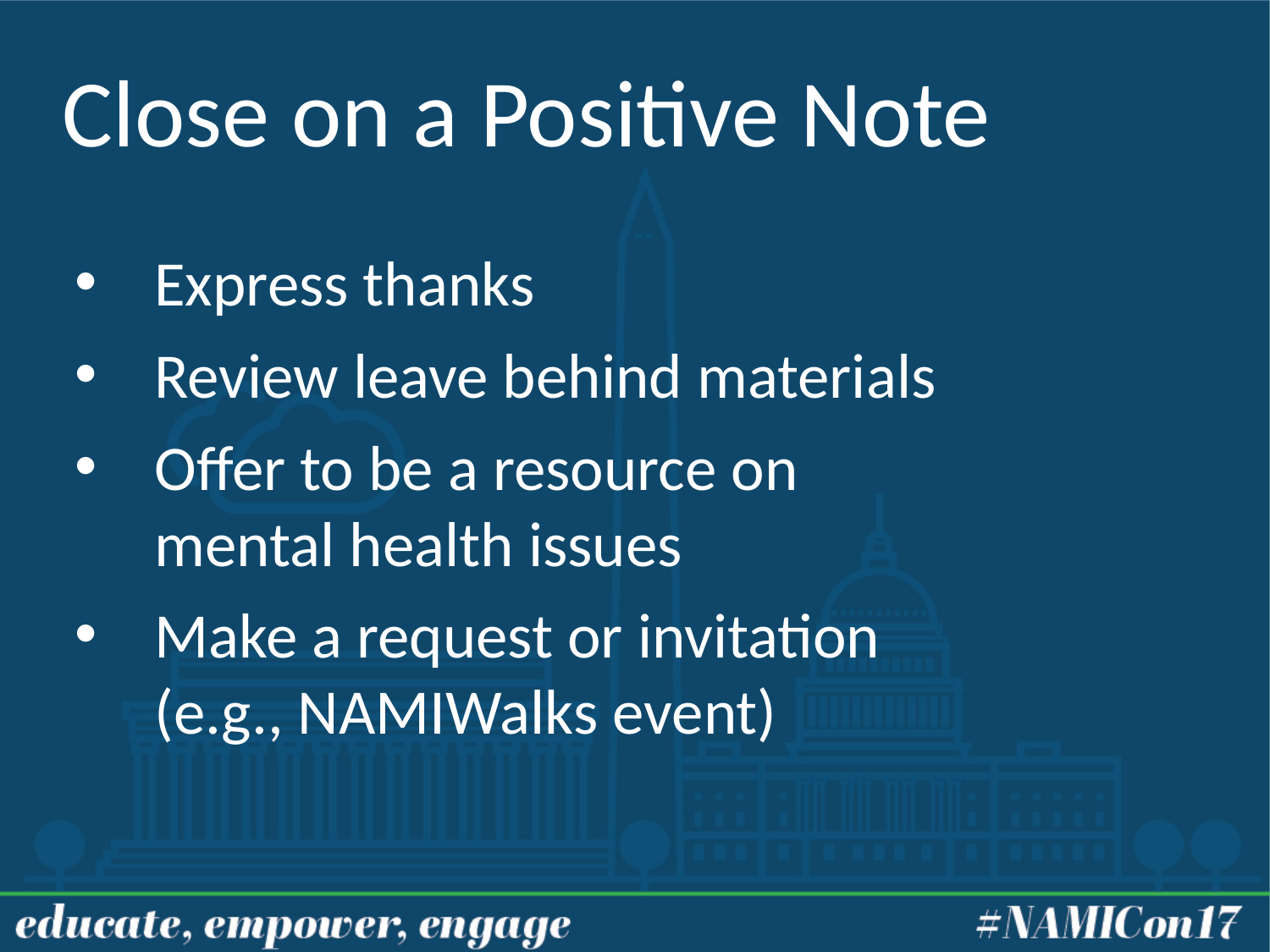

# Close on a Positive Note
Express thanks
Review leave behind materials
Offer to be a resource on
mental health issues
Make a request or invitation
(e.g., NAMIWalks event)